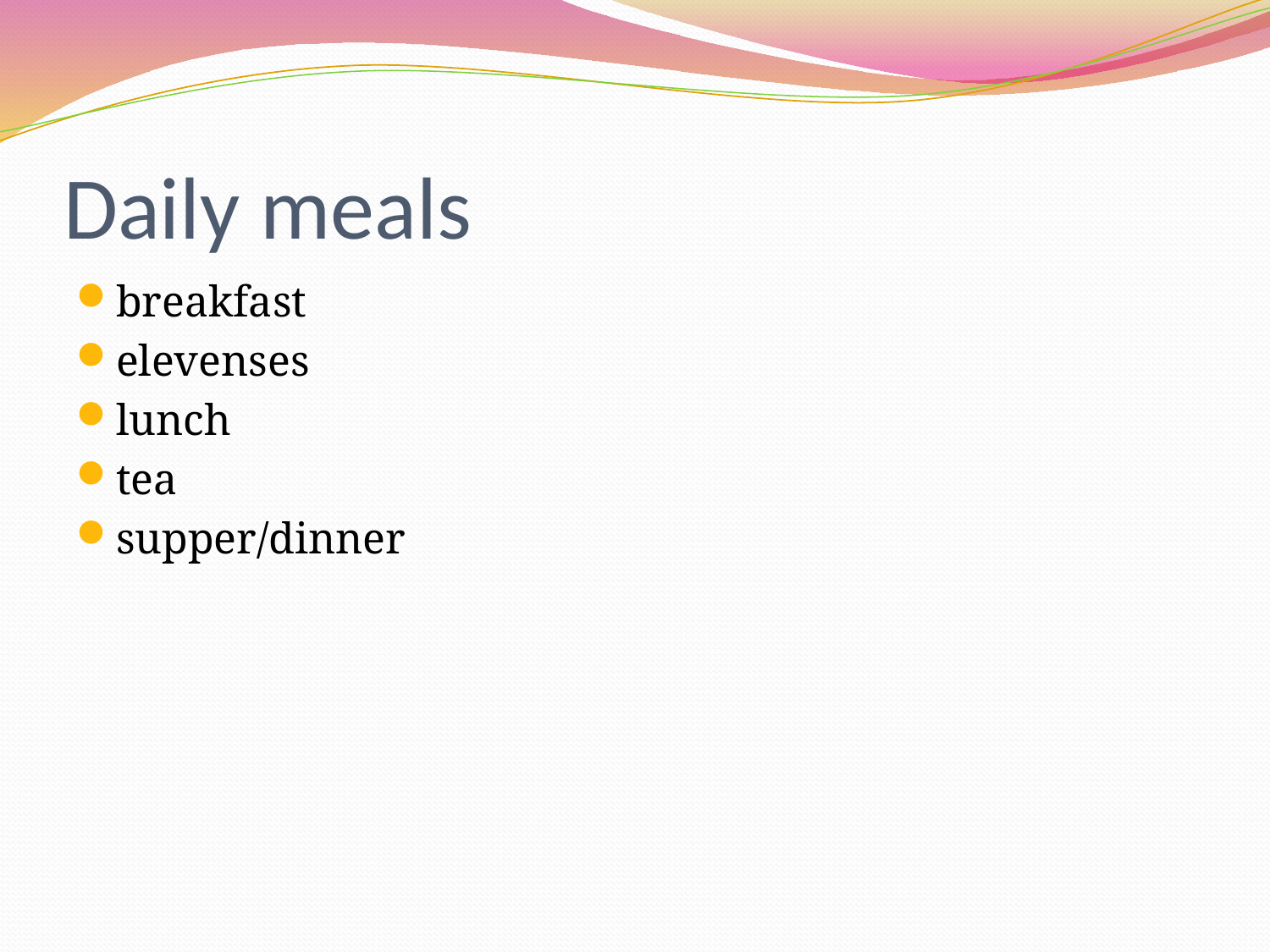

# Daily meals
breakfast
elevenses
lunch
tea
supper/dinner